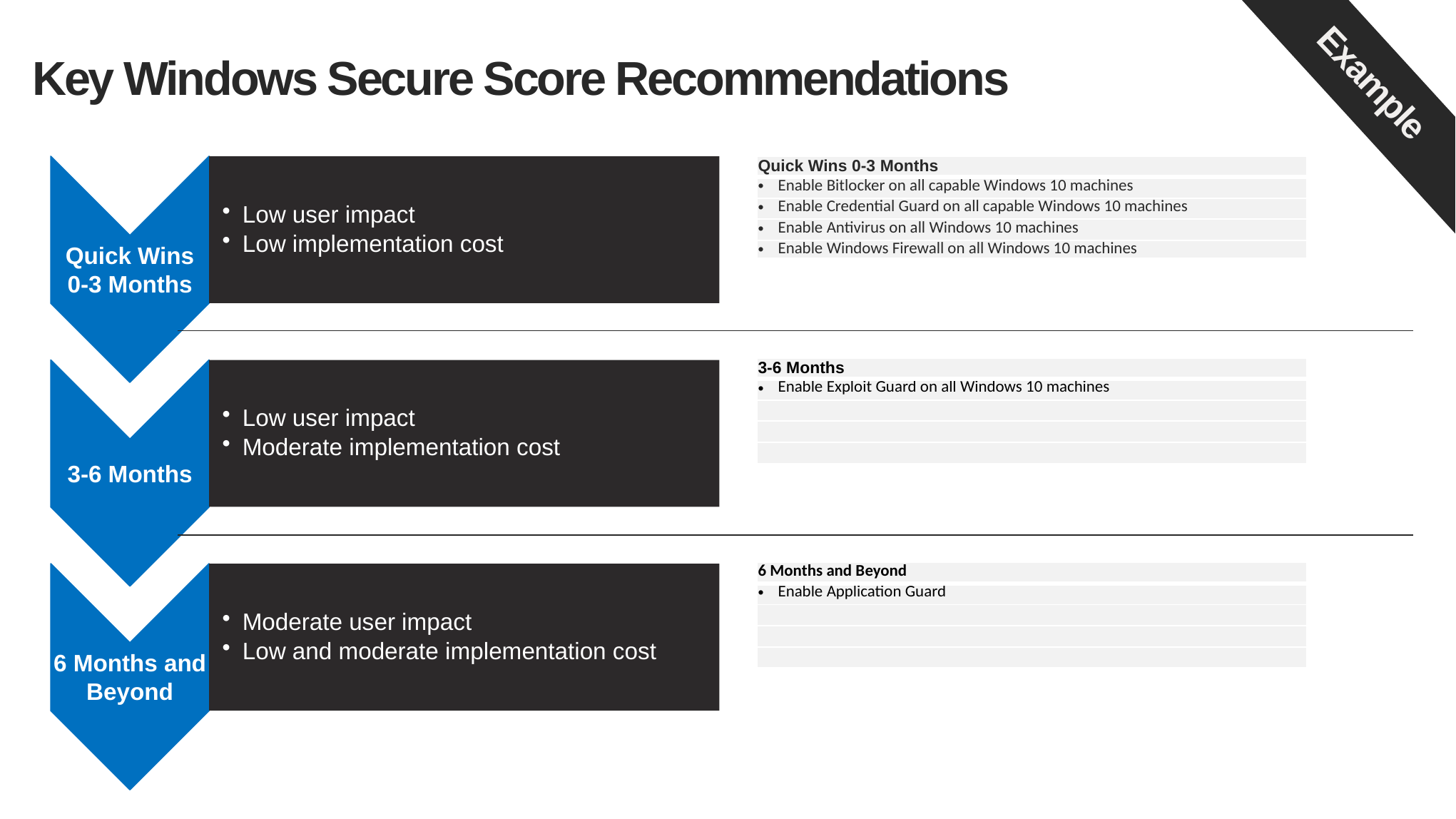

Example
# Key Windows Secure Score Recommendations
Quick Wins
0-3 Months
Low user impact
Low implementation cost
3-6 Months
Low user impact
Moderate implementation cost
6 Months and Beyond
Moderate user impact
Low and moderate implementation cost
| Quick Wins 0-3 Months |
| --- |
| Enable Bitlocker on all capable Windows 10 machines |
| Enable Credential Guard on all capable Windows 10 machines |
| Enable Antivirus on all Windows 10 machines |
| Enable Windows Firewall on all Windows 10 machines |
| 3-6 Months |
| --- |
| Enable Exploit Guard on all Windows 10 machines |
|  |
|  |
|  |
| 6 Months and Beyond |
| --- |
| Enable Application Guard |
|  |
|  |
|  |